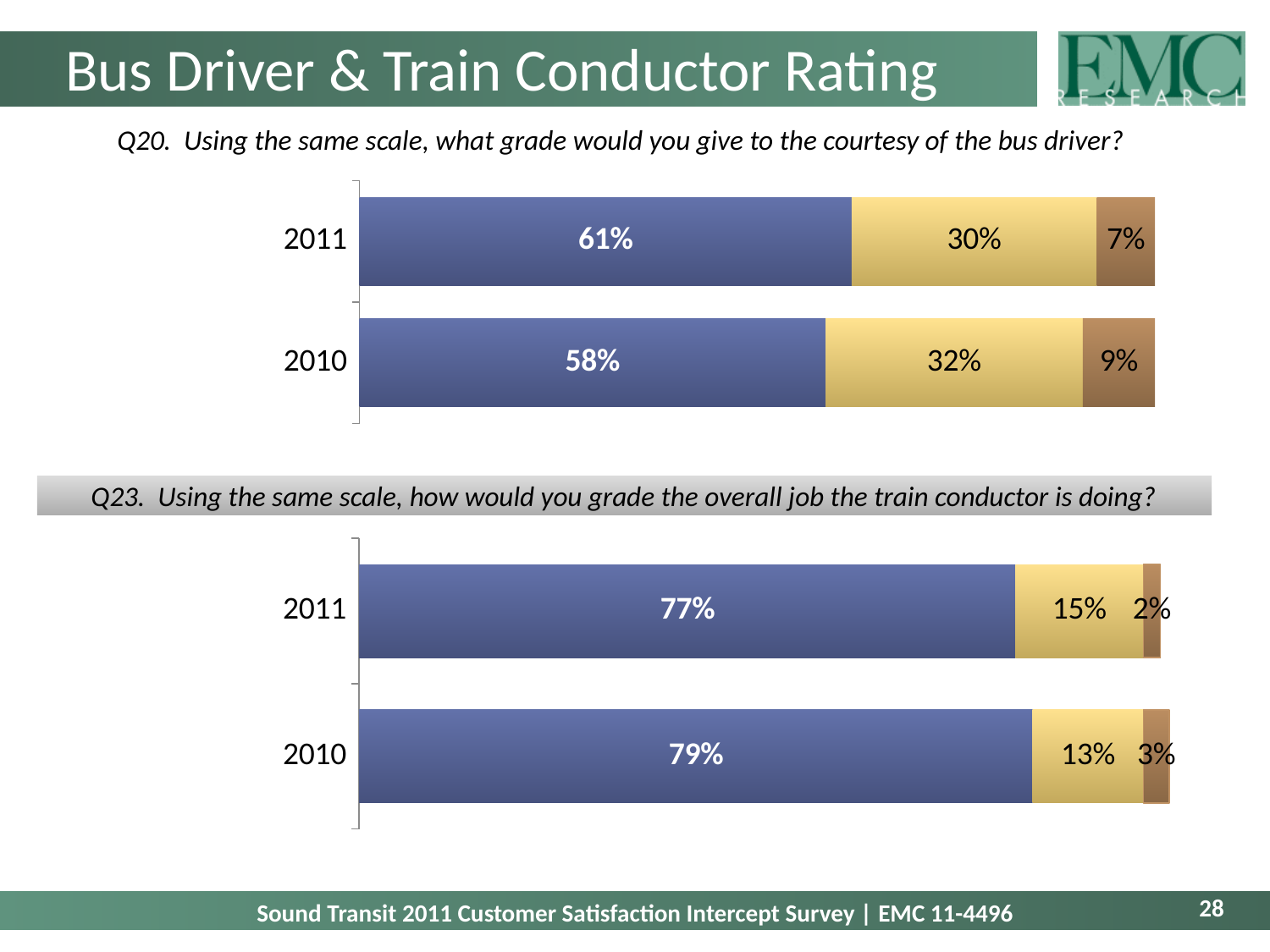

# Bus Driver & Train Conductor Rating
Q20.  Using the same scale, what grade would you give to the courtesy of the bus driver?

### Chart

| Category | A | B | C or lower |
|---|---|---|---|
| 2011 | 0.6064356435643522 | 0.3019801980197999 | 0.07178217821782139 |
| 2010 | 0.58 | 0.32 | 0.09 |
Q23.  Using the same scale, how would you grade the overall job the train conductor is doing?

### Chart

| Category | A | B | C or lower |
|---|---|---|---|
| 2011 | 0.77 | 0.15 | 0.02 |
| 2010 | 0.79 | 0.13 | 0.03 |